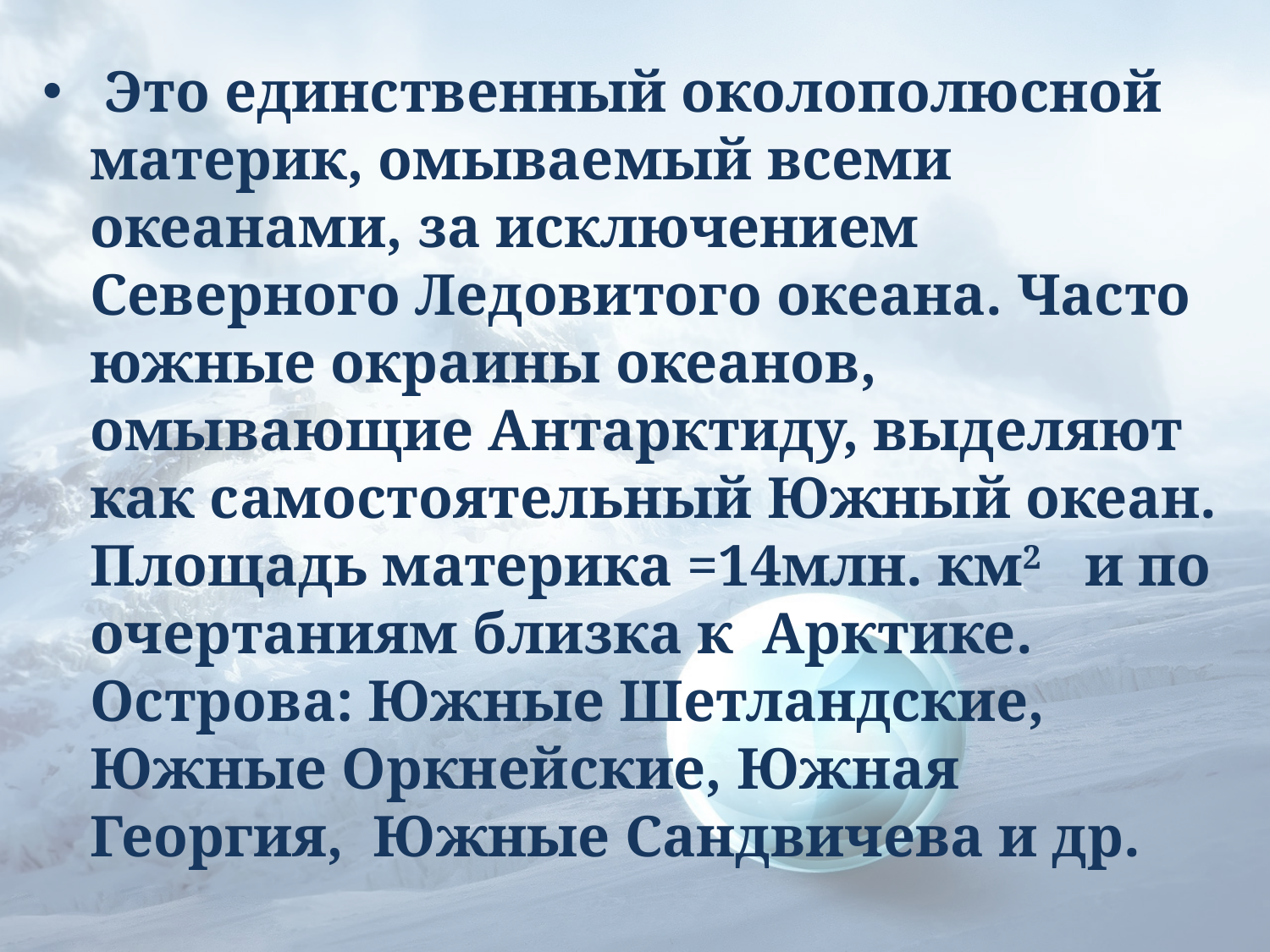

Это единственный околополюсной материк, омываемый всеми океанами, за исключением  Северного Ледовитого океана. Часто южные окраины океанов, омывающие Антарктиду, выделяют как самостоятельный Южный океан. Площадь материка =14млн. км2   и по очертаниям близка к  Арктике.  Острова: Южные Шетландские, Южные Оркнейские, Южная Георгия,  Южные Сандвичева и др.